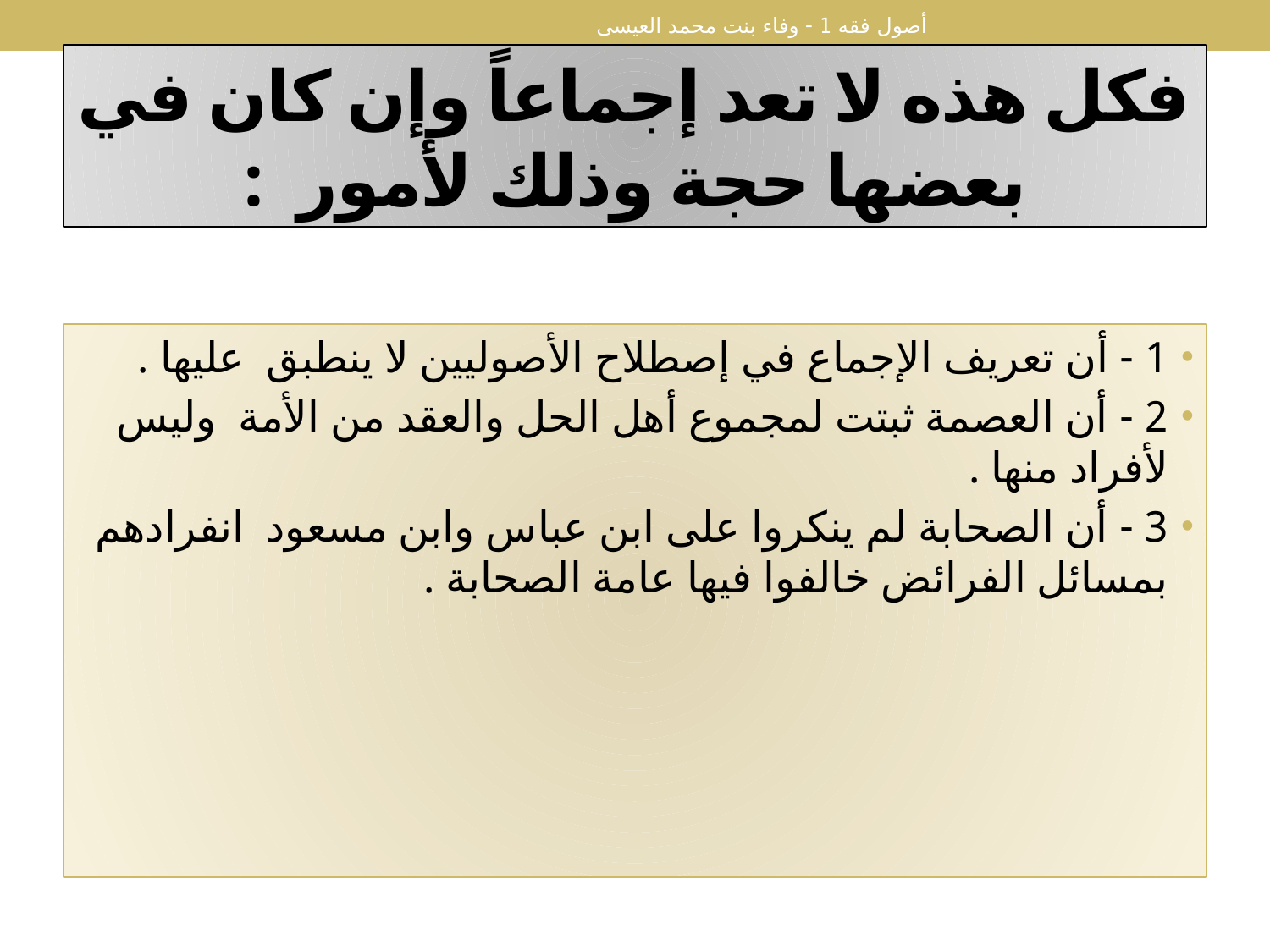

أصول فقه 1 - وفاء بنت محمد العيسى
# فكل هذه لا تعد إجماعاً وإن كان في بعضها حجة وذلك لأمور  :
1 - أن تعريف الإجماع في إصطلاح الأصوليين لا ينطبق  عليها .
2 - أن العصمة ثبتت لمجموع أهل الحل والعقد من الأمة  وليس لأفراد منها .
3 - أن الصحابة لم ينكروا على ابن عباس وابن مسعود  انفرادهم بمسائل الفرائض خالفوا فيها عامة الصحابة .